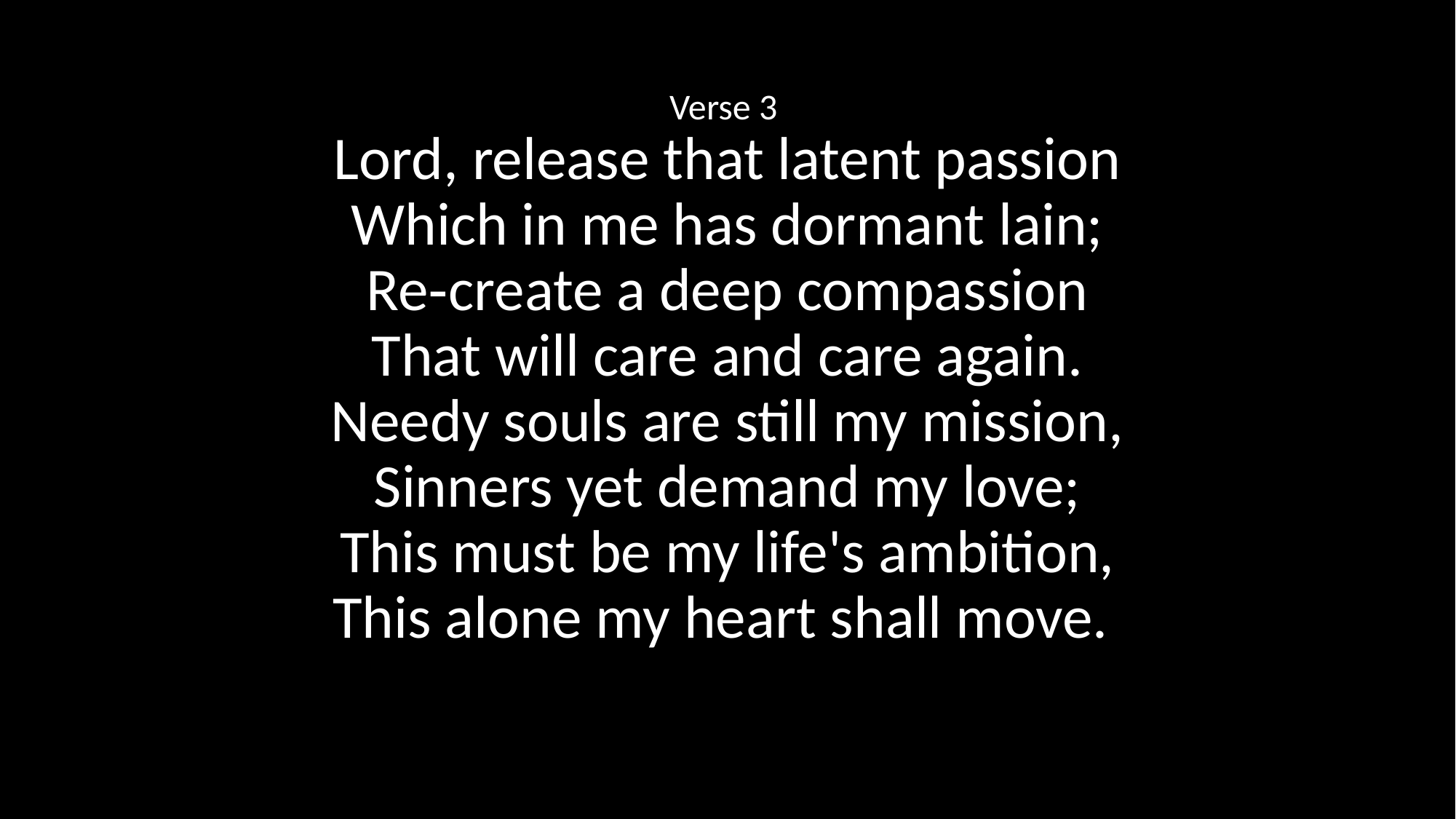

Verse 3
Lord, release that latent passion
Which in me has dormant lain;
Re‑create a deep compassion
That will care and care again.
Needy souls are still my mission,
Sinners yet demand my love;
This must be my life's ambition,
This alone my heart shall move.